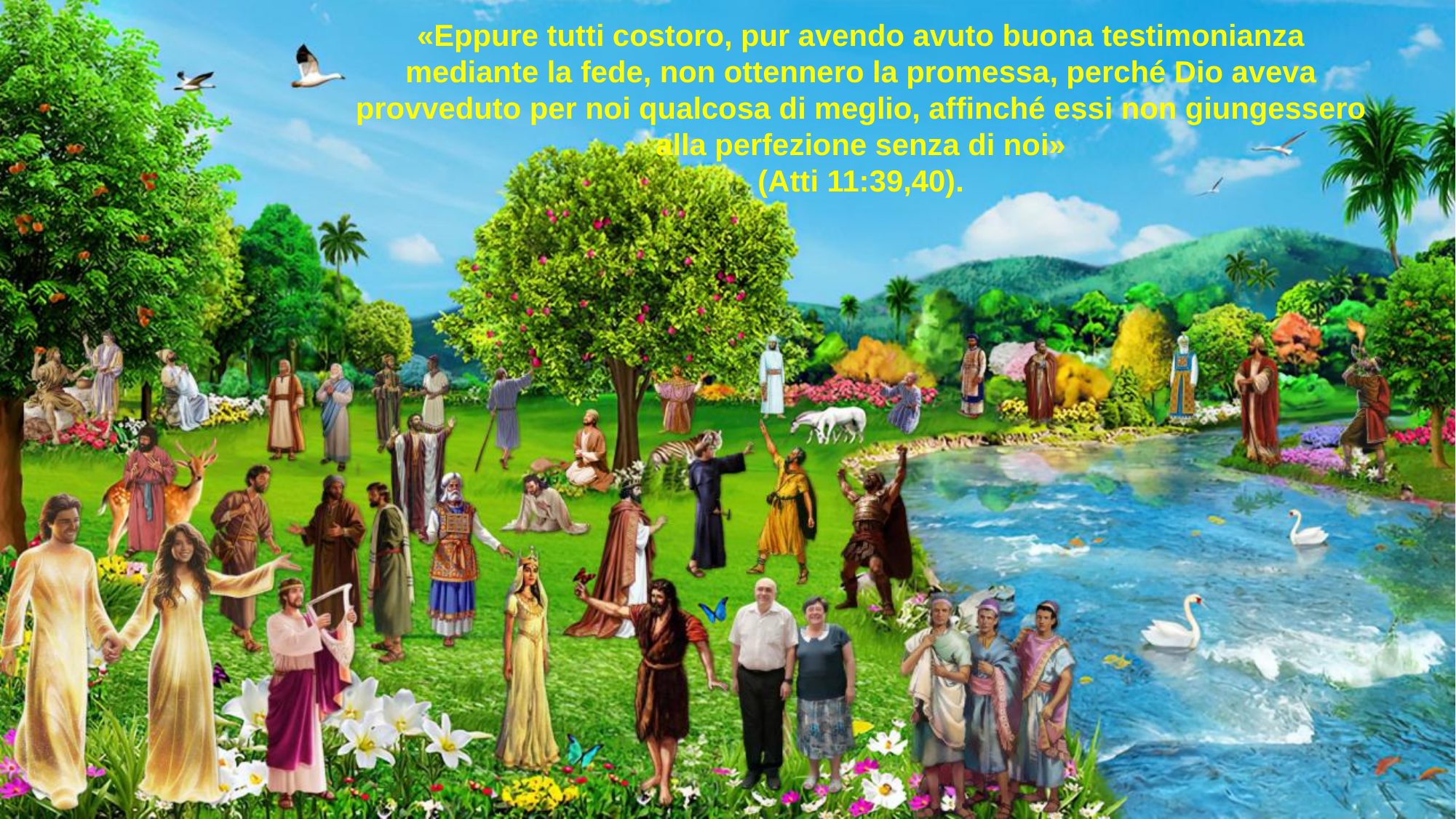

«Eppure tutti costoro, pur avendo avuto buona testimonianza mediante la fede, non ottennero la promessa, perché Dio aveva provveduto per noi qualcosa di meglio, affinché essi non giungessero alla perfezione senza di noi»
(Atti 11:39,40).